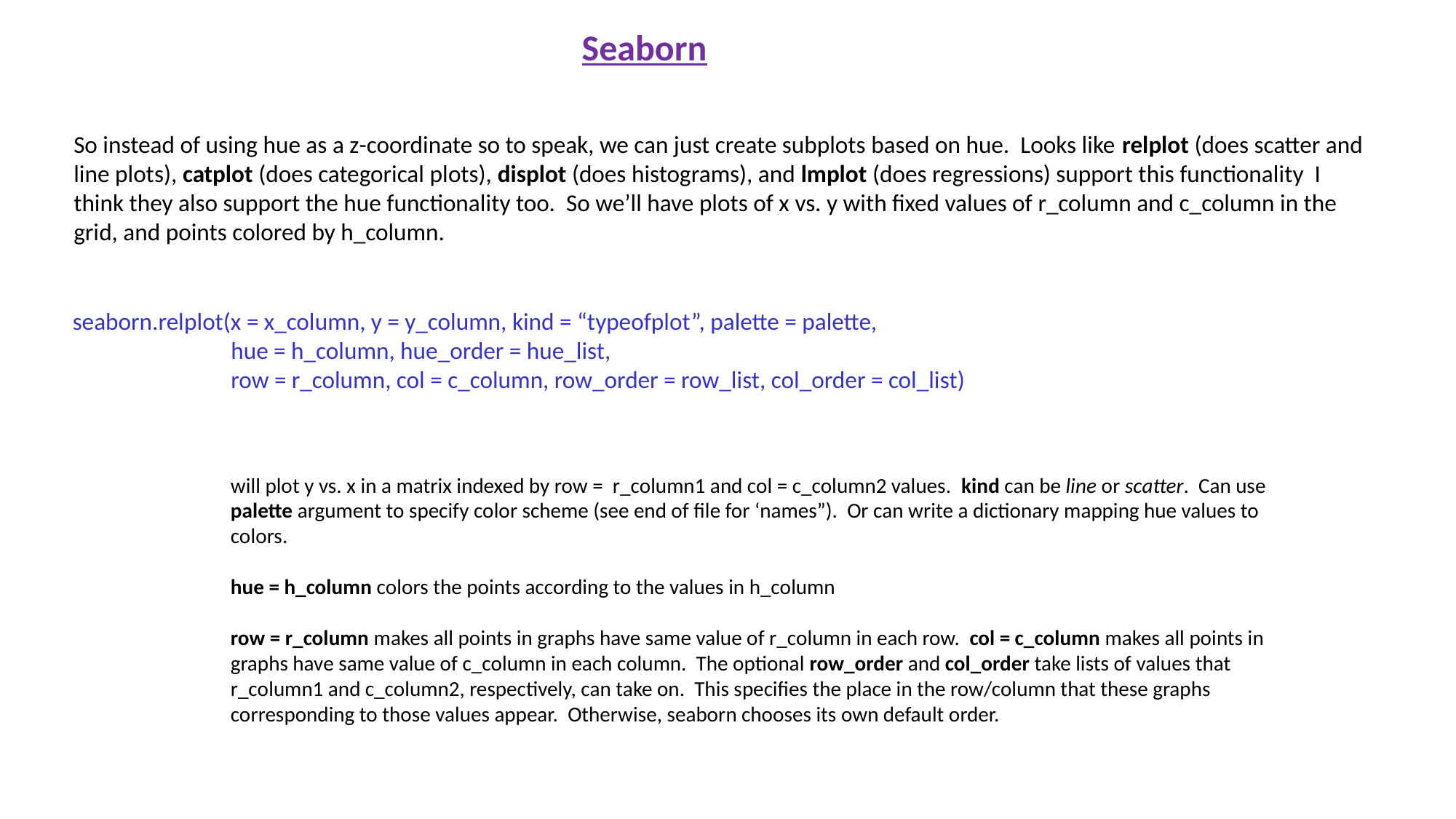

Seaborn
So instead of using hue as a z-coordinate so to speak, we can just create subplots based on hue.  Looks like relplot (does scatter and line plots), catplot (does categorical plots), displot (does histograms), and lmplot (does regressions) support this functionality  I think they also support the hue functionality too.  So we’ll have plots of x vs. y with fixed values of r_column and c_column in the grid, and points colored by h_column.
seaborn.relplot(x = x_column, y = y_column, kind = “typeofplot”, palette = palette,
 	         hue = h_column, hue_order = hue_list,
	         row = r_column, col = c_column, row_order = row_list, col_order = col_list)
will plot y vs. x in a matrix indexed by row =  r_column1 and col = c_column2 values.  kind can be line or scatter.  Can use palette argument to specify color scheme (see end of file for ‘names”).  Or can write a dictionary mapping hue values to colors.

hue = h_column colors the points according to the values in h_column

row = r_column makes all points in graphs have same value of r_column in each row.  col = c_column makes all points in graphs have same value of c_column in each column.  The optional row_order and col_order take lists of values that r_column1 and c_column2, respectively, can take on.  This specifies the place in the row/column that these graphs corresponding to those values appear.  Otherwise, seaborn chooses its own default order.